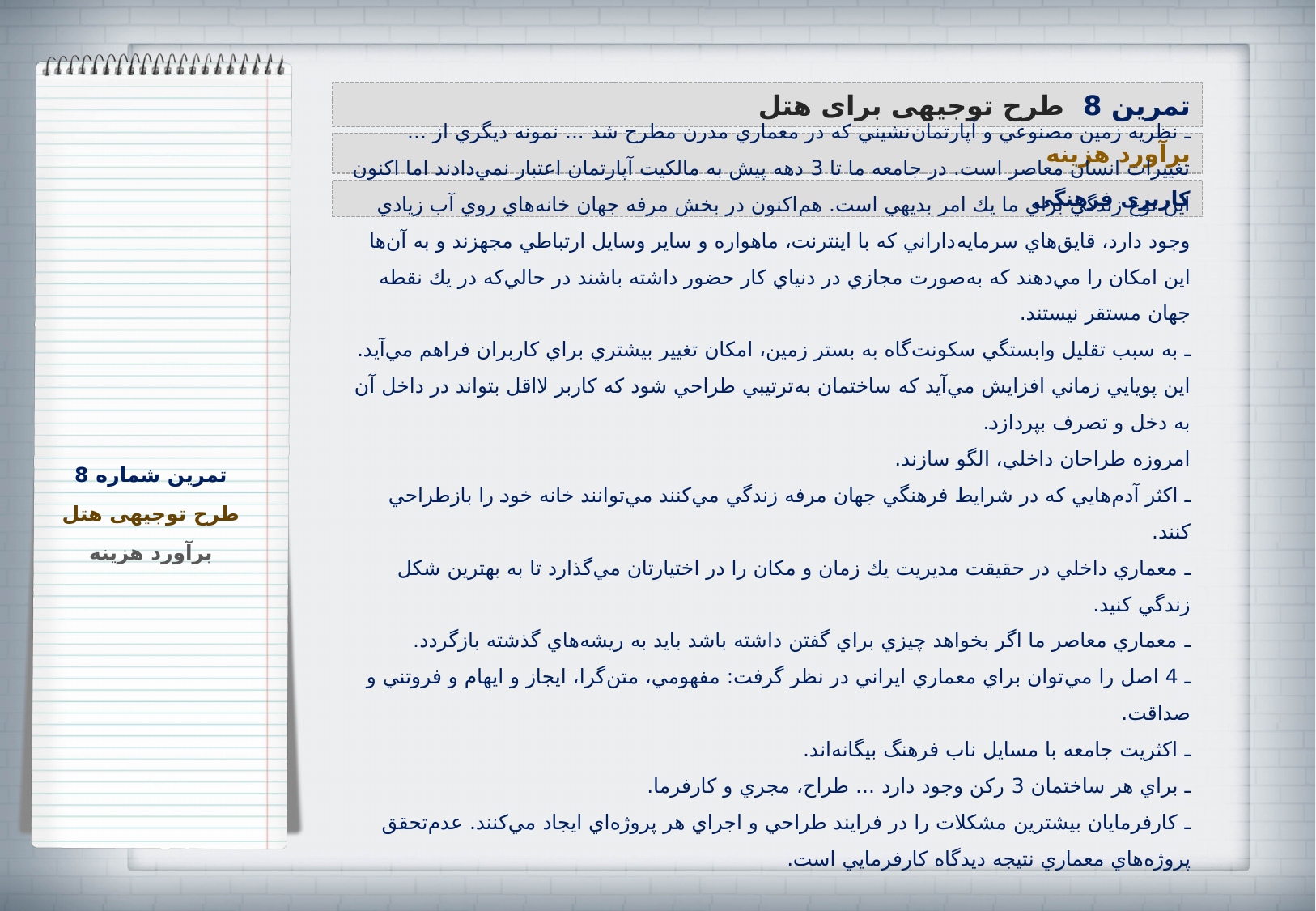

تمرین 8  طرح توجیهی برای هتل
برآورد هزینه
کاربری فرهنگی
ـ نظريه زمين مصنوعي و آپارتمان‌نشيني كه در معماري مدرن مطرح شد ... نمونه ديگري از ... تغييرات انسان معاصر است. در جامعه ما تا 3 دهه پيش به مالكيت آپارتمان اعتبار نمي‌دادند اما اكنون اين نوع زندگي براي ما يك امر بديهي است. هم‌اكنون در بخش مرفه جهان خانه‌هاي روي آب زيادي وجود دارد، قايق‌هاي سرمايه‌داراني كه با اينترنت، ماهواره و ساير وسايل ارتباطي مجهزند و به آن‌ها اين امكان را مي‌دهند كه به‌صورت مجازي در دنياي كار حضور داشته باشند در حالي‌كه در يك نقطه جهان مستقر نيستند.
ـ به سبب تقليل وابستگي سكونت‌گاه به بستر زمين، امكان تغيير بيشتري براي كاربران فراهم مي‌آيد. اين پويايي زماني افزايش مي‌آيد كه ساختمان به‌ترتيبي طراحي شود كه كاربر لااقل بتواند در داخل آن به دخل و تصرف بپردازد.
امروزه طراحان داخلي، الگو سازند.
ـ اكثر آدم‌هايي كه در شرايط فرهنگي جهان مرفه زندگي مي‌كنند مي‌توانند خانه خود را بازطراحي كنند.
ـ معماري داخلي در حقيقت مديريت يك زمان و مكان را در اختيارتان مي‌گذارد تا به بهترين شكل زندگي كنيد.
ـ معماري معاصر ما اگر بخواهد چيزي براي گفتن داشته باشد بايد به ريشه‌هاي گذشته بازگردد.
ـ 4 اصل را مي‌توان براي معماري ايراني در نظر گرفت: مفهومي، متن‌گرا، ايجاز و ايهام و فروتني و صداقت.
ـ اكثريت جامعه با مسايل ناب فرهنگ بيگانه‌اند.
ـ براي هر ساختمان 3 ركن وجود دارد ... طراح، مجري و كارفرما.
ـ كارفرمايان بيشترين مشكلات را در فرايند طراحي و اجراي هر پروژه‌اي ايجاد مي‌كنند. عدم‌تحقق پروژه‌هاي معماري نتيجه ديدگاه كارفرمايي است.
تمرین شماره 8
طرح توجیهی هتل
برآورد هزینه